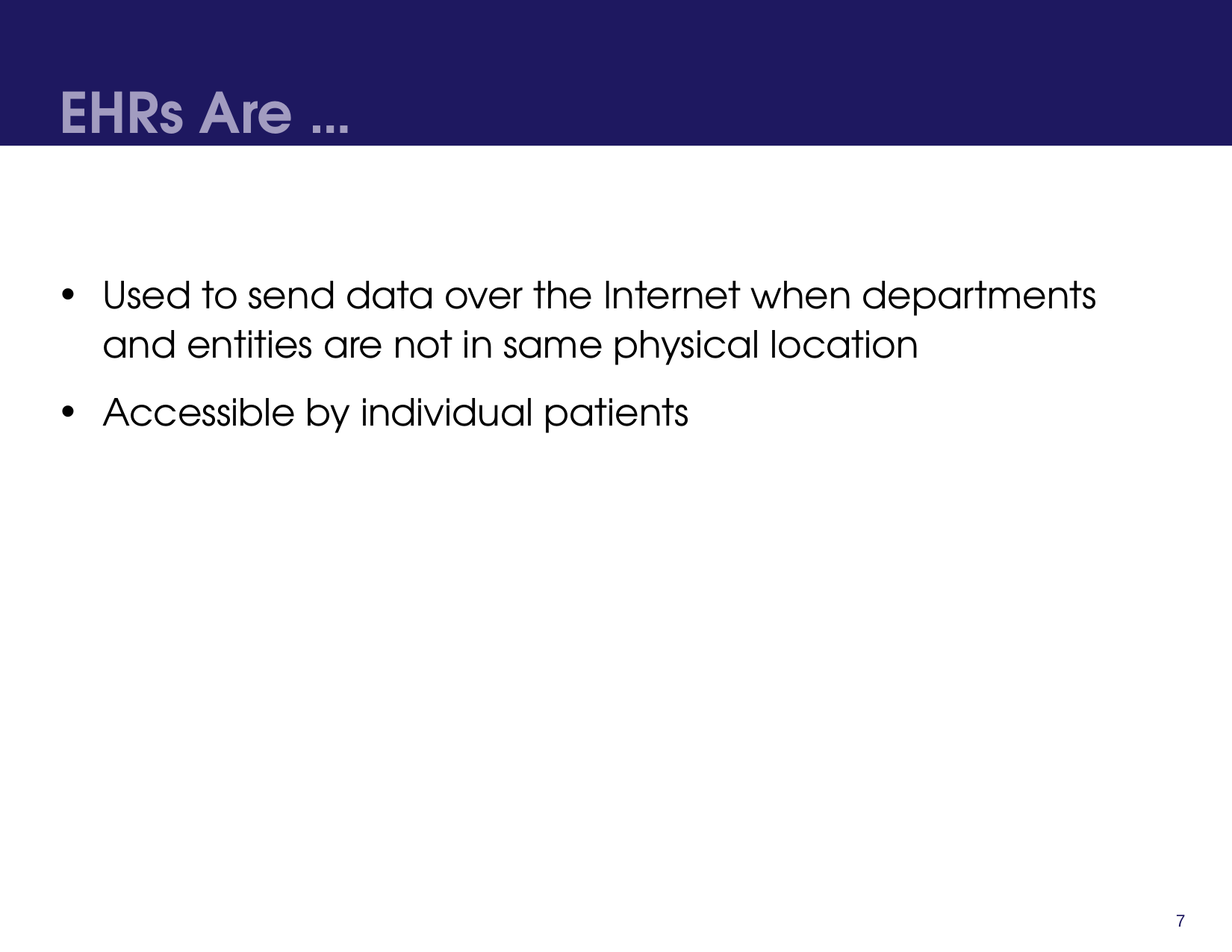

# EHRs Are …
Used to send data over the Internet when departments and entities are not in same physical location
Accessible by individual patients
7